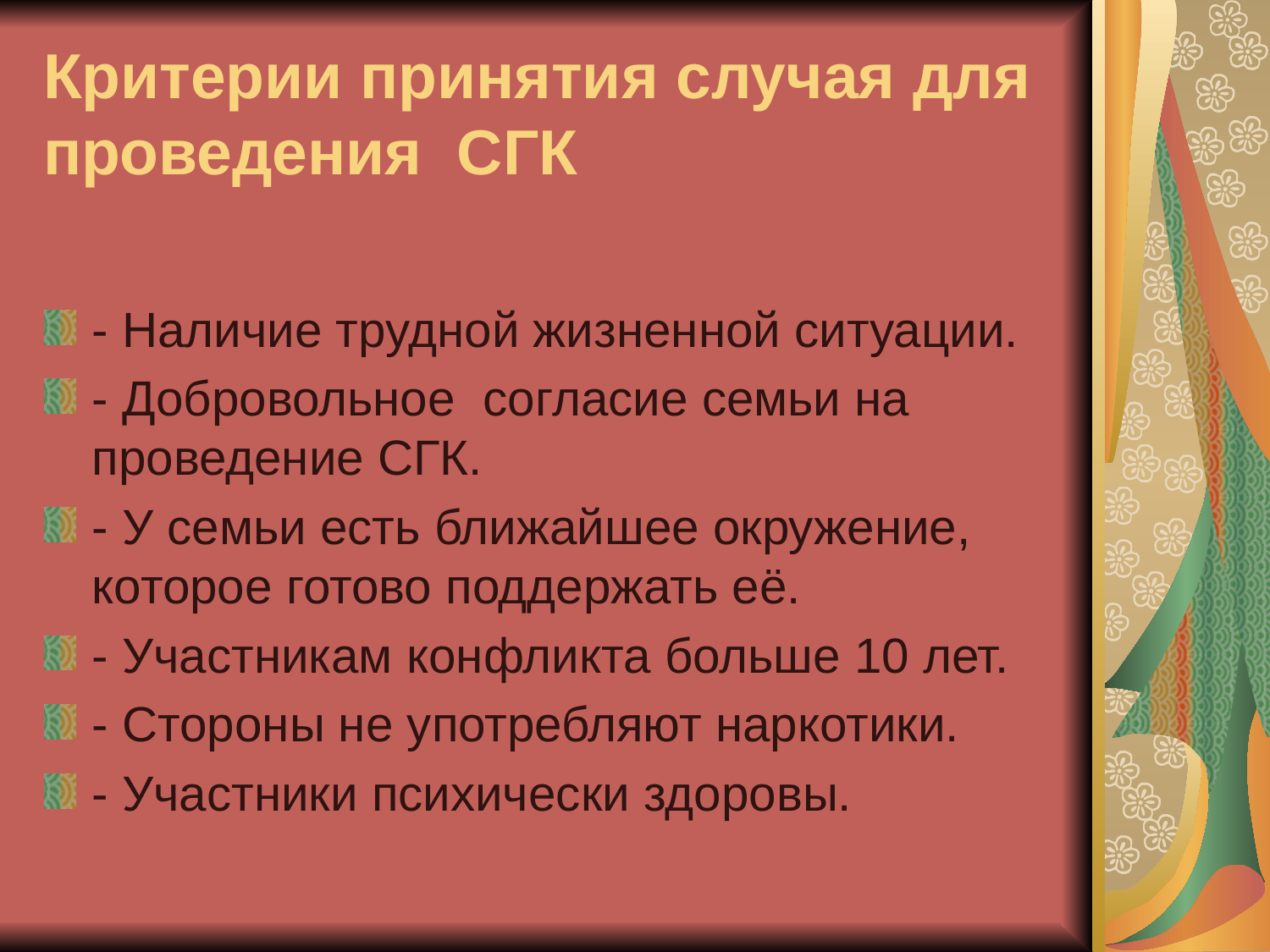

# Критерии принятия случая для проведения  СГК

- Наличие трудной жизненной ситуации.
- Добровольное  согласие семьи на проведение СГК.
- У семьи есть ближайшее окружение, которое готово поддержать её.
- Участникам конфликта больше 10 лет.
- Стороны не употребляют наркотики.
- Участники психически здоровы.